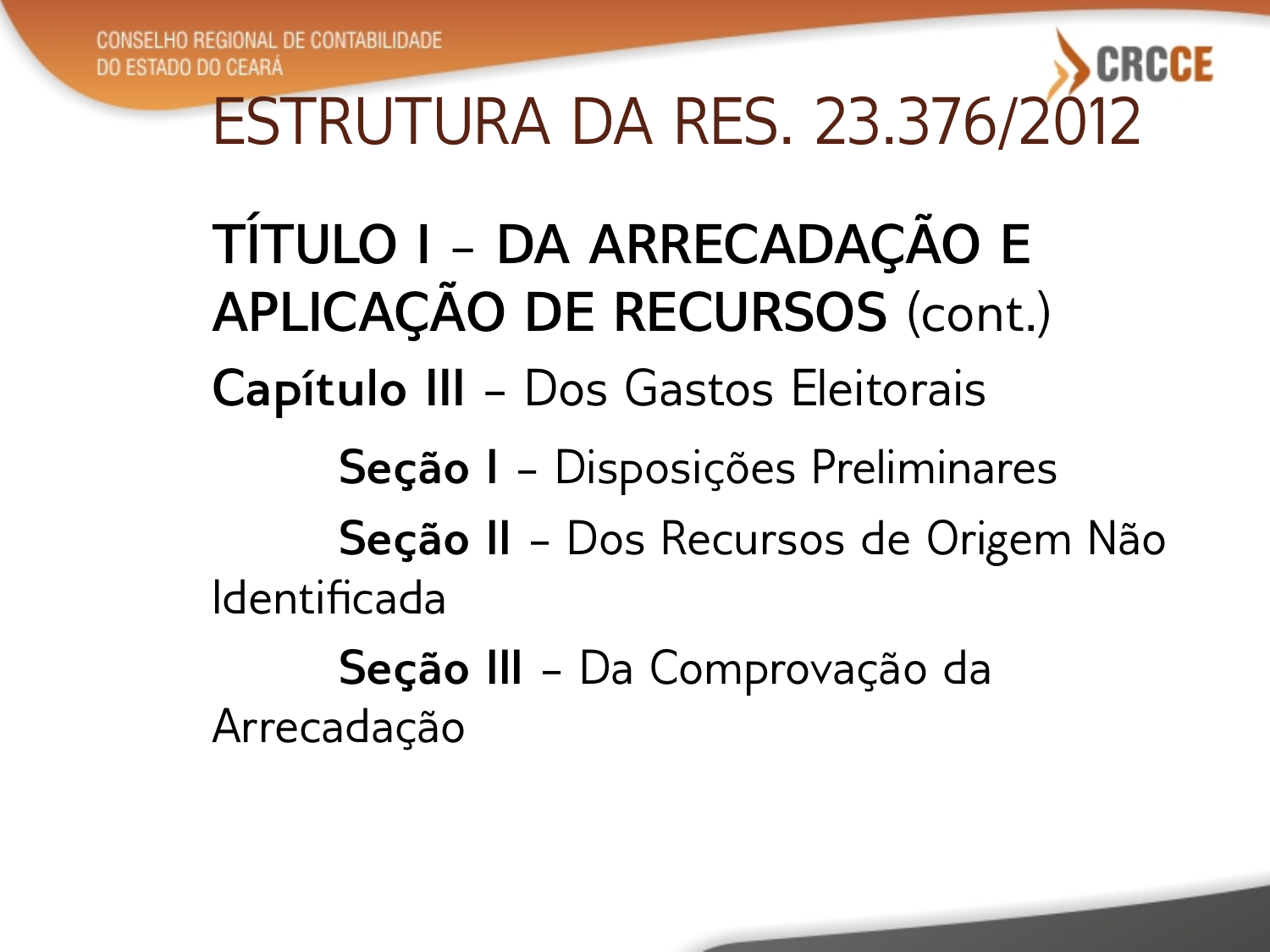

# ESTRUTURA DA RES. 23.376/2012
TÍTULO I – DA ARRECADAÇÃO E APLICAÇÃO DE RECURSOS (cont.)
Capítulo III – Dos Gastos Eleitorais
	Seção I – Disposições Preliminares
	Seção II – Dos Recursos de Origem Não Identificada
	Seção III – Da Comprovação da Arrecadação